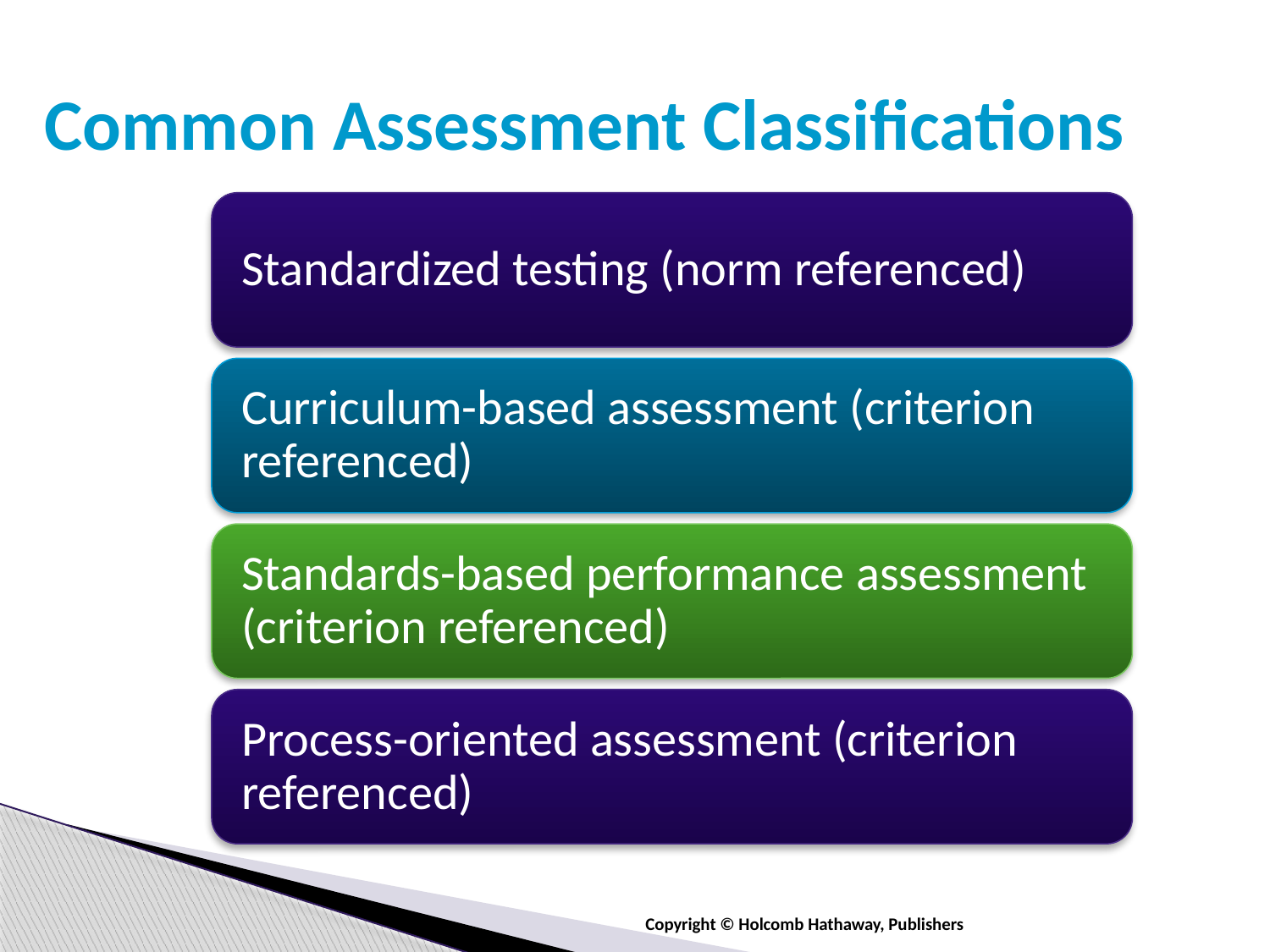

# Common Assessment Classifications
Standardized testing (norm referenced)
Curriculum-based assessment (criterion referenced)
Standards-based performance assessment (criterion referenced)
Process-oriented assessment (criterion referenced)
Copyright © Holcomb Hathaway, Publishers